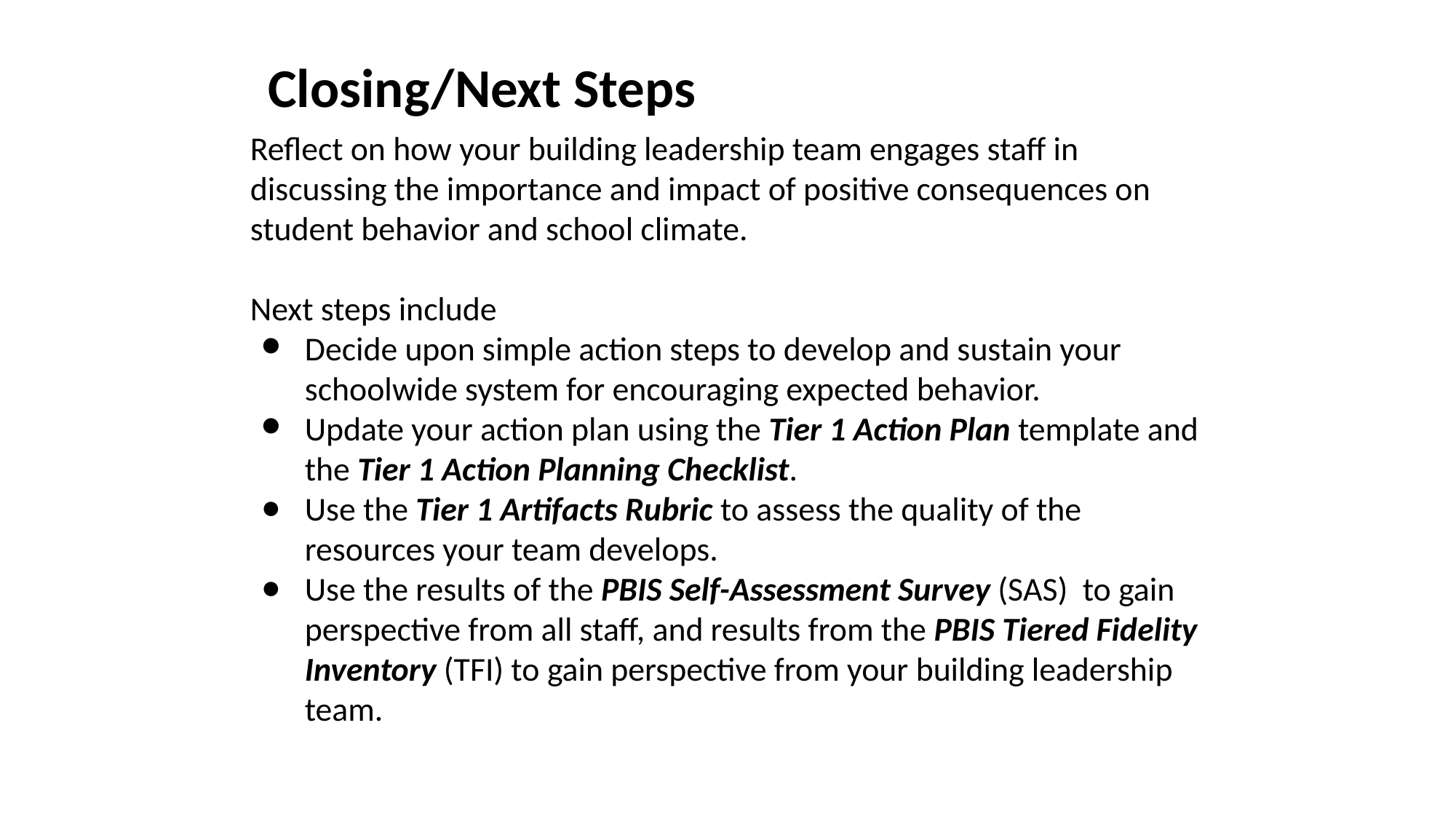

# Closing/Next Steps
Reflect on how your building leadership team engages staff in discussing the importance and impact of positive consequences on student behavior and school climate.

Next steps include
Decide upon simple action steps to develop and sustain your schoolwide system for encouraging expected behavior.
Update your action plan using the Tier 1 Action Plan template and the Tier 1 Action Planning Checklist.
Use the Tier 1 Artifacts Rubric to assess the quality of the resources your team develops.
Use the results of the PBIS Self-Assessment Survey (SAS)  to gain perspective from all staff, and results from the PBIS Tiered Fidelity Inventory (TFI) to gain perspective from your building leadership team.